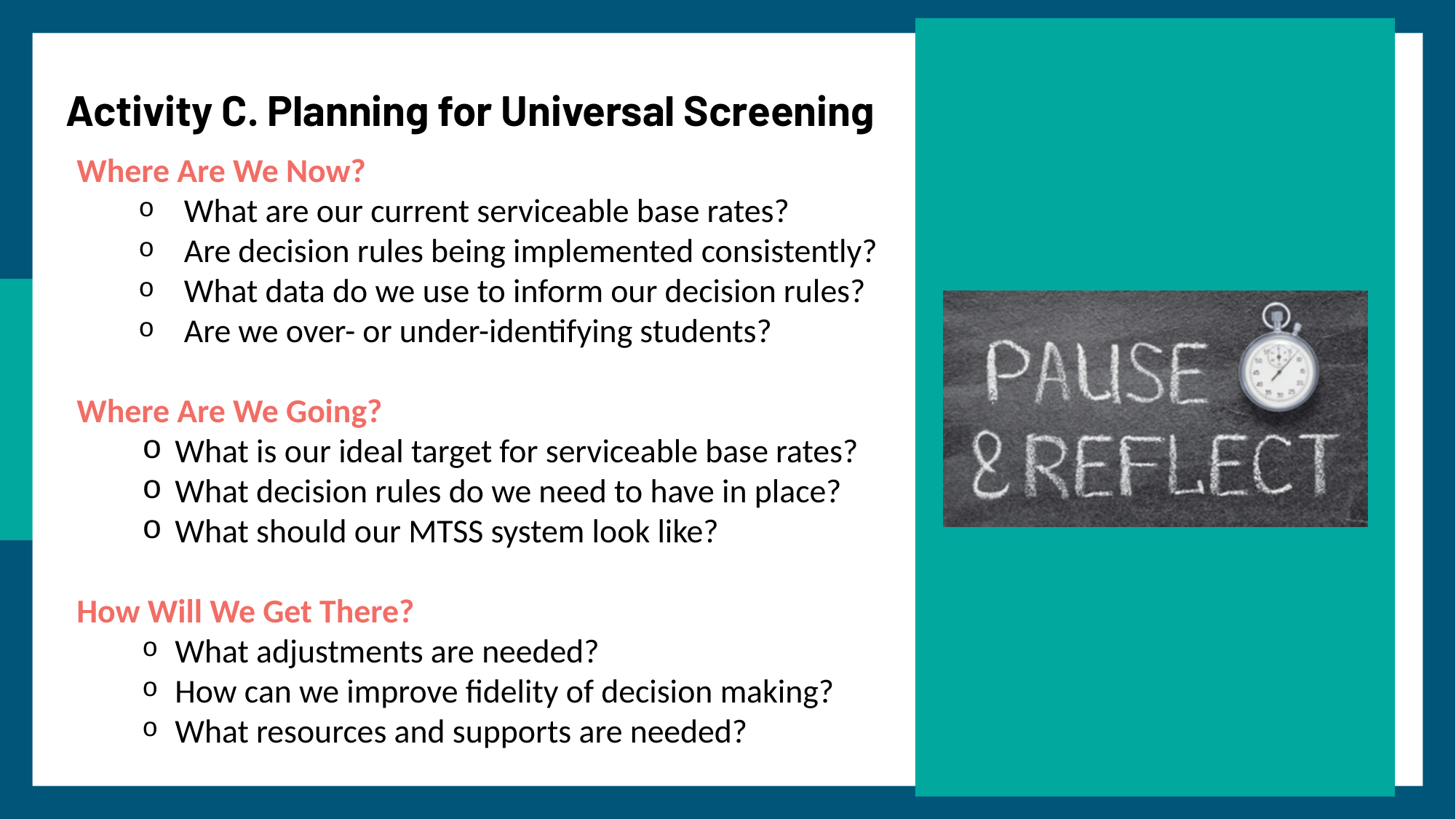

# Activity C. Planning for Universal Screening
Where Are We Now?
What are our current serviceable base rates?
Are decision rules being implemented consistently?
What data do we use to inform our decision rules?
Are we over- or under-identifying students?

Where Are We Going?
What is our ideal target for serviceable base rates?
What decision rules do we need to have in place?
What should our MTSS system look like?

How Will We Get There?
What adjustments are needed?
How can we improve fidelity of decision making?
What resources and supports are needed?